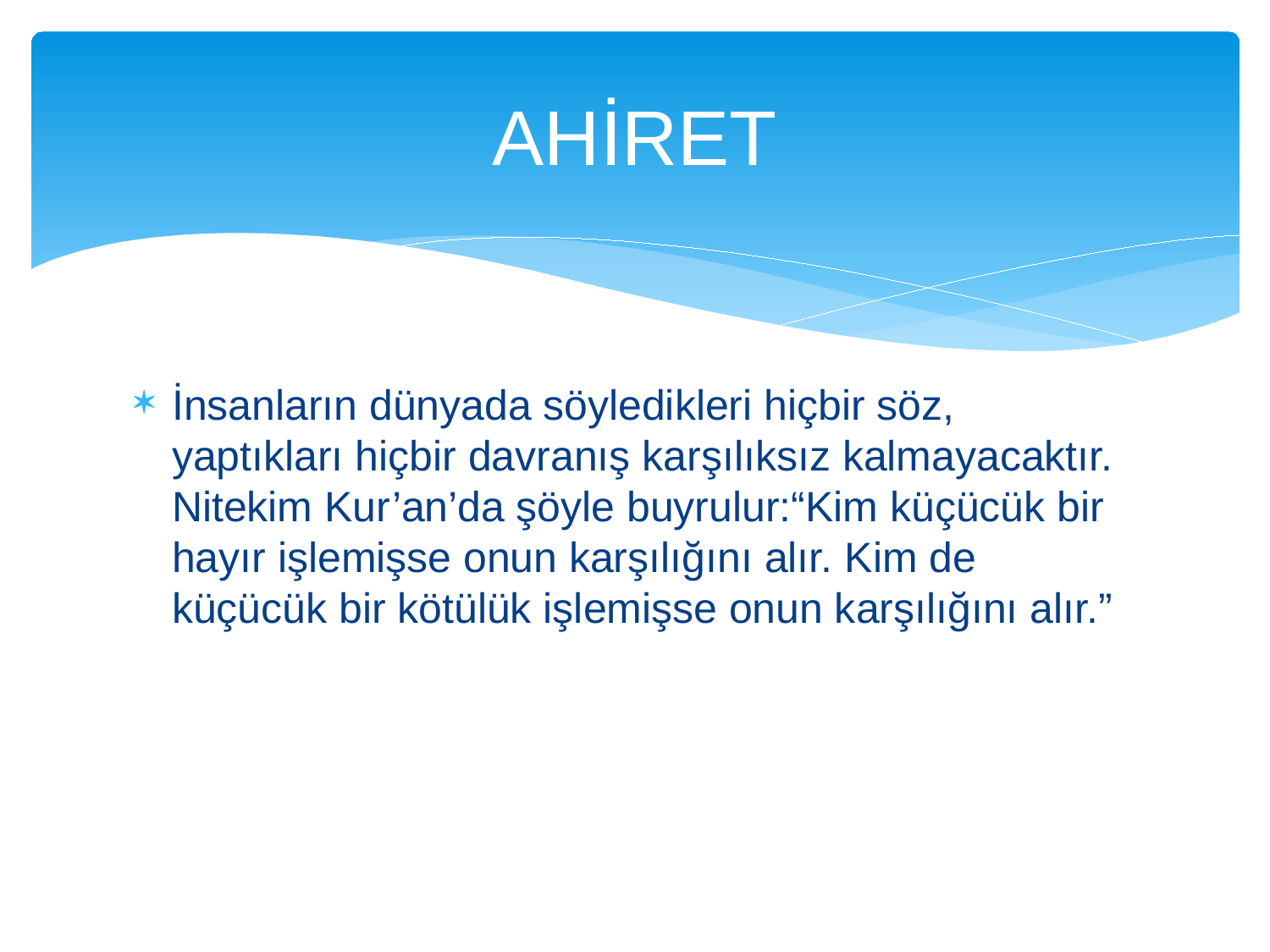

# AHİRET
İnsanların dünyada söyledikleri hiçbir söz, yaptıkları hiçbir davranış karşılıksız kalmayacaktır. Nitekim Kur’an’da şöyle buyrulur:“Kim küçücük bir hayır işlemişse onun karşılığını alır. Kim de küçücük bir kötülük işlemişse onun karşılığını alır.”